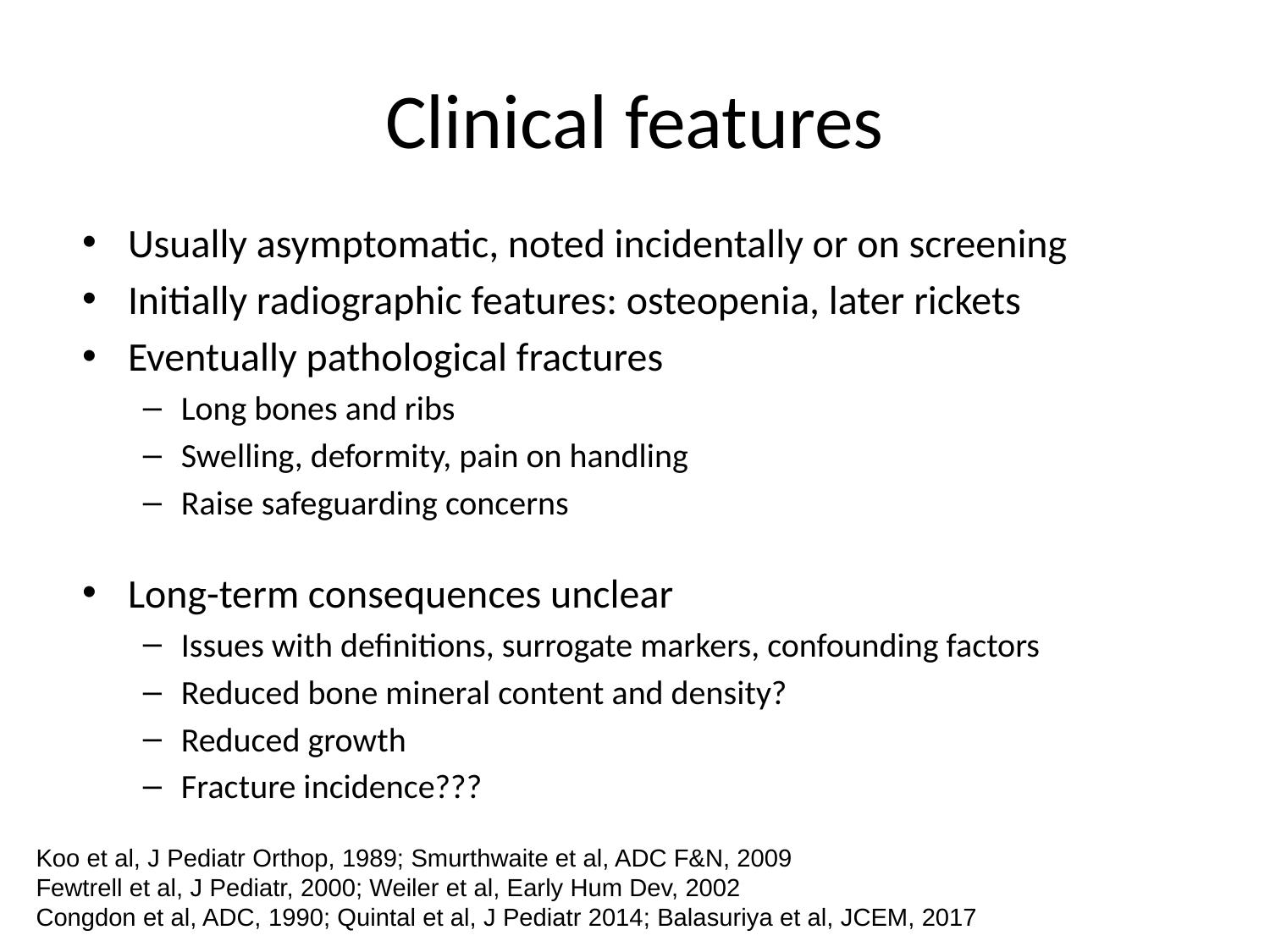

# Clinical features
Usually asymptomatic, noted incidentally or on screening
Initially radiographic features: osteopenia, later rickets
Eventually pathological fractures
Long bones and ribs
Swelling, deformity, pain on handling
Raise safeguarding concerns

Long-term consequences unclear
Issues with definitions, surrogate markers, confounding factors
Reduced bone mineral content and density?
Reduced growth
Fracture incidence???

Koo et al, J Pediatr Orthop, 1989; Smurthwaite et al, ADC F&N, 2009
Fewtrell et al, J Pediatr, 2000; Weiler et al, Early Hum Dev, 2002
Congdon et al, ADC, 1990; Quintal et al, J Pediatr 2014; Balasuriya et al, JCEM, 2017